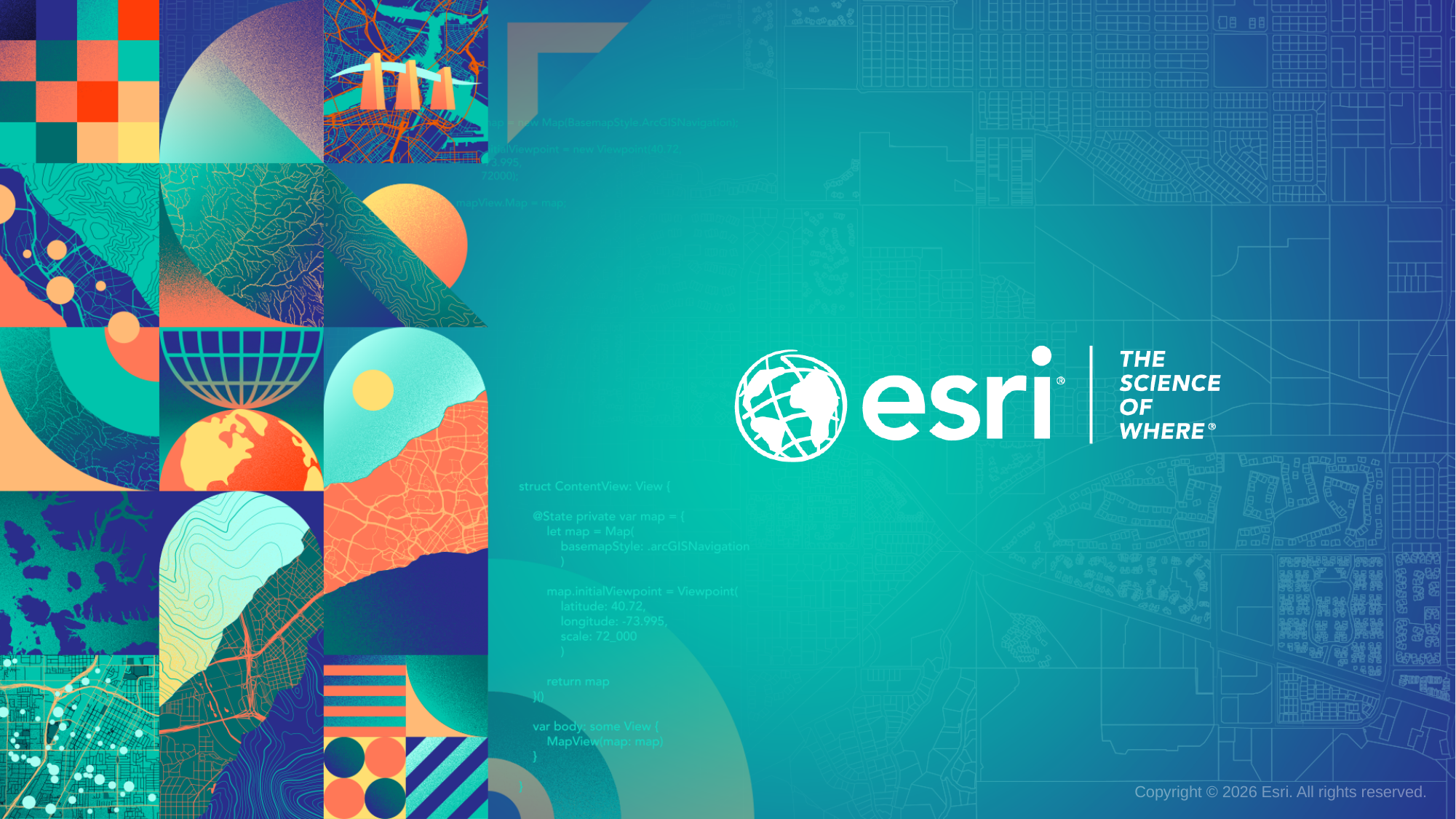

All Adobe Stock images are © 2026 Adobe Stock. All rights reserved.